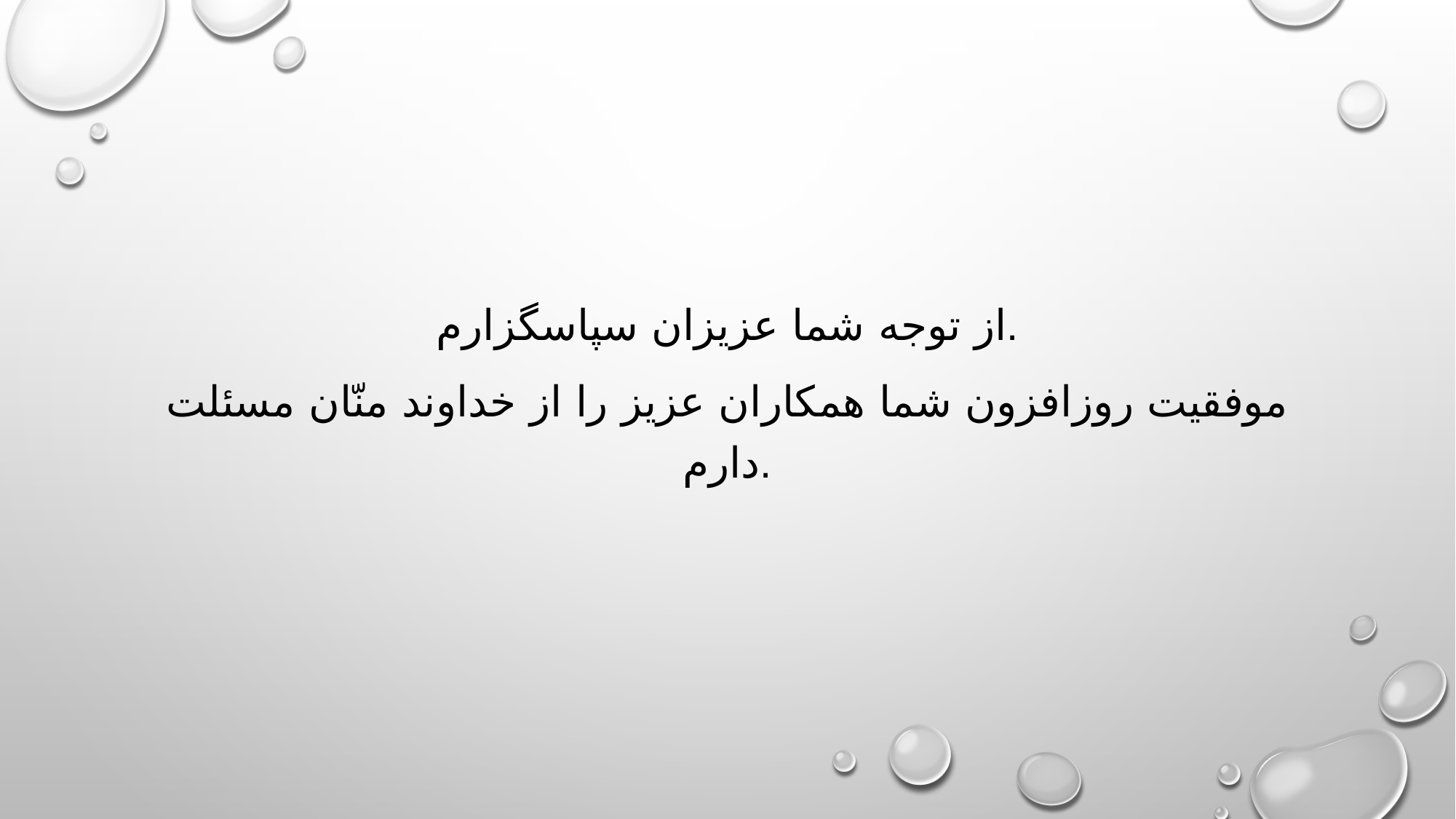

#
از توجه شما عزیزان سپاسگزارم.
موفقیت روزافزون شما همکاران عزیز را از خداوند منّان مسئلت دارم.